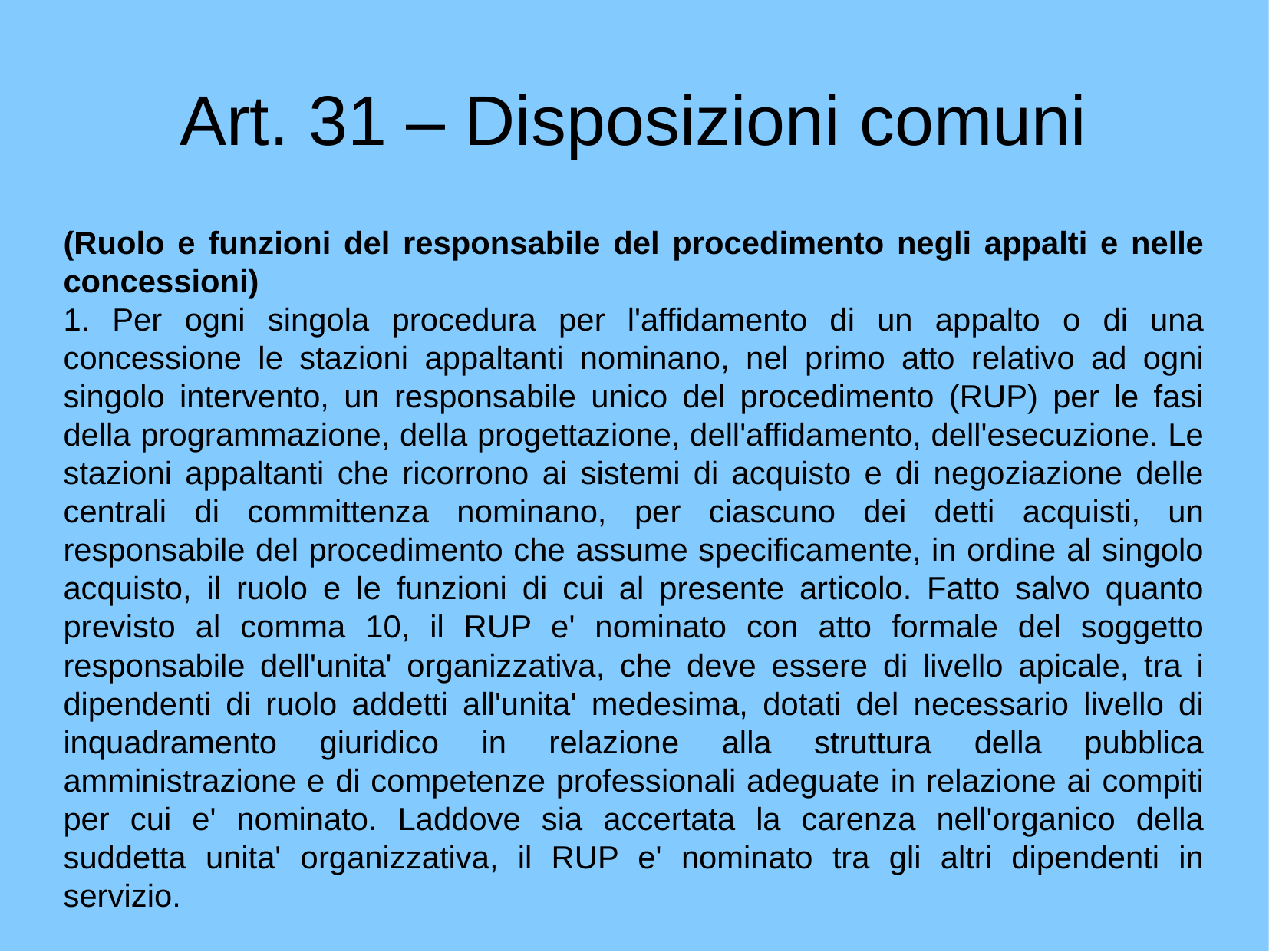

Art. 31 – Disposizioni comuni
(Ruolo e funzioni del responsabile del procedimento negli appalti e nelle concessioni)
1. Per ogni singola procedura per l'affidamento di un appalto o di una concessione le stazioni appaltanti nominano, nel primo atto relativo ad ogni singolo intervento, un responsabile unico del procedimento (RUP) per le fasi della programmazione, della progettazione, dell'affidamento, dell'esecuzione. Le stazioni appaltanti che ricorrono ai sistemi di acquisto e di negoziazione delle centrali di committenza nominano, per ciascuno dei detti acquisti, un responsabile del procedimento che assume specificamente, in ordine al singolo acquisto, il ruolo e le funzioni di cui al presente articolo. Fatto salvo quanto previsto al comma 10, il RUP e' nominato con atto formale del soggetto responsabile dell'unita' organizzativa, che deve essere di livello apicale, tra i dipendenti di ruolo addetti all'unita' medesima, dotati del necessario livello di inquadramento giuridico in relazione alla struttura della pubblica amministrazione e di competenze professionali adeguate in relazione ai compiti per cui e' nominato. Laddove sia accertata la carenza nell'organico della suddetta unita' organizzativa, il RUP e' nominato tra gli altri dipendenti in servizio.